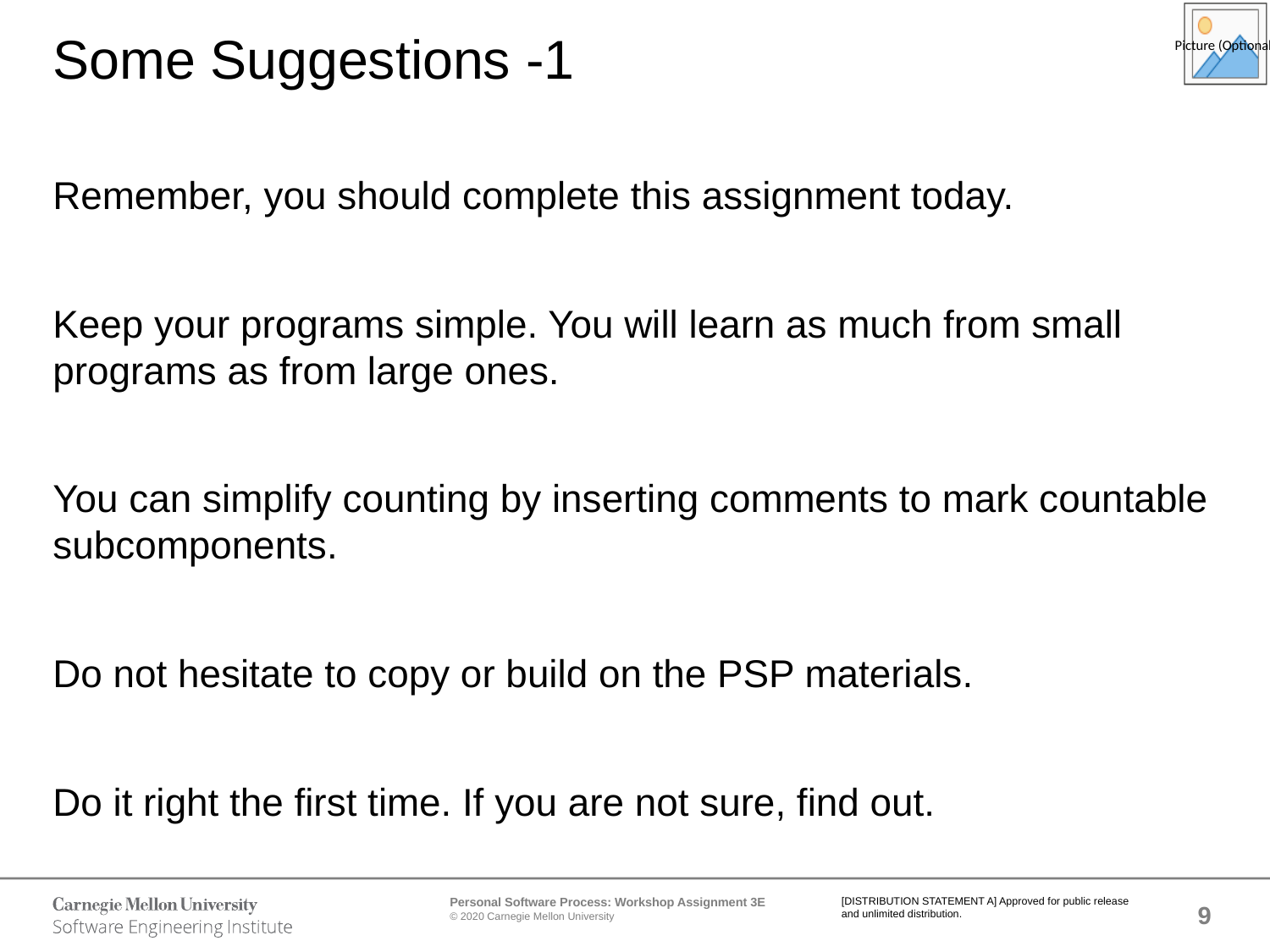

# Some Suggestions -1
Remember, you should complete this assignment today.

Keep your programs simple. You will learn as much from small programs as from large ones.

You can simplify counting by inserting comments to mark countable subcomponents.

Do not hesitate to copy or build on the PSP materials.

Do it right the first time. If you are not sure, find out.